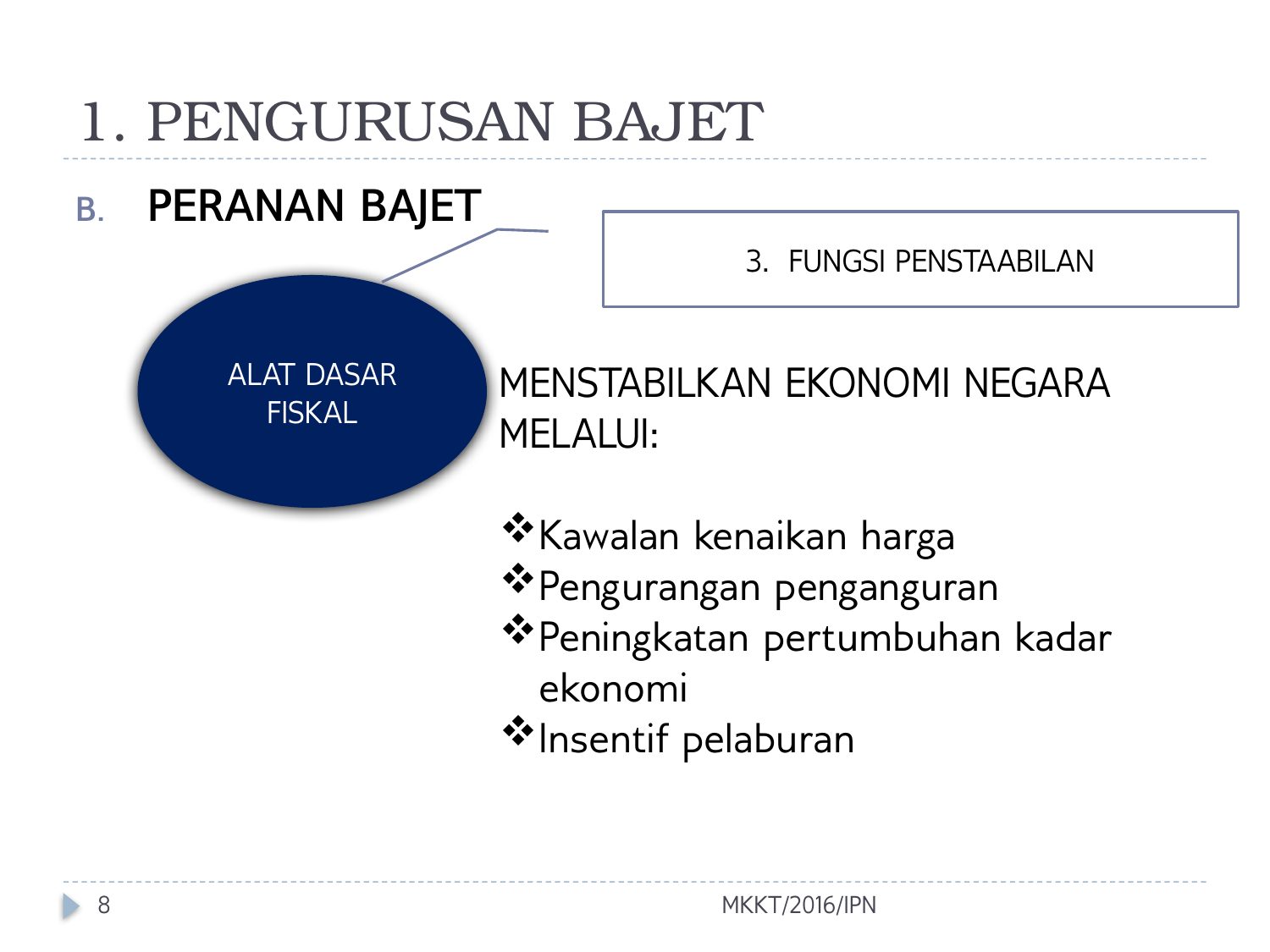

# 1. PENGURUSAN BAJET
PERANAN BAJET

3.  FUNGSI PENSTAABILAN
ALAT DASAR FISKAL
MENSTABILKAN EKONOMI NEGARA MELALUI:

Kawalan kenaikan harga
Pengurangan penganguran
Peningkatan pertumbuhan kadar ekonomi
Insentif pelaburan
8
MKKT/2016/IPN